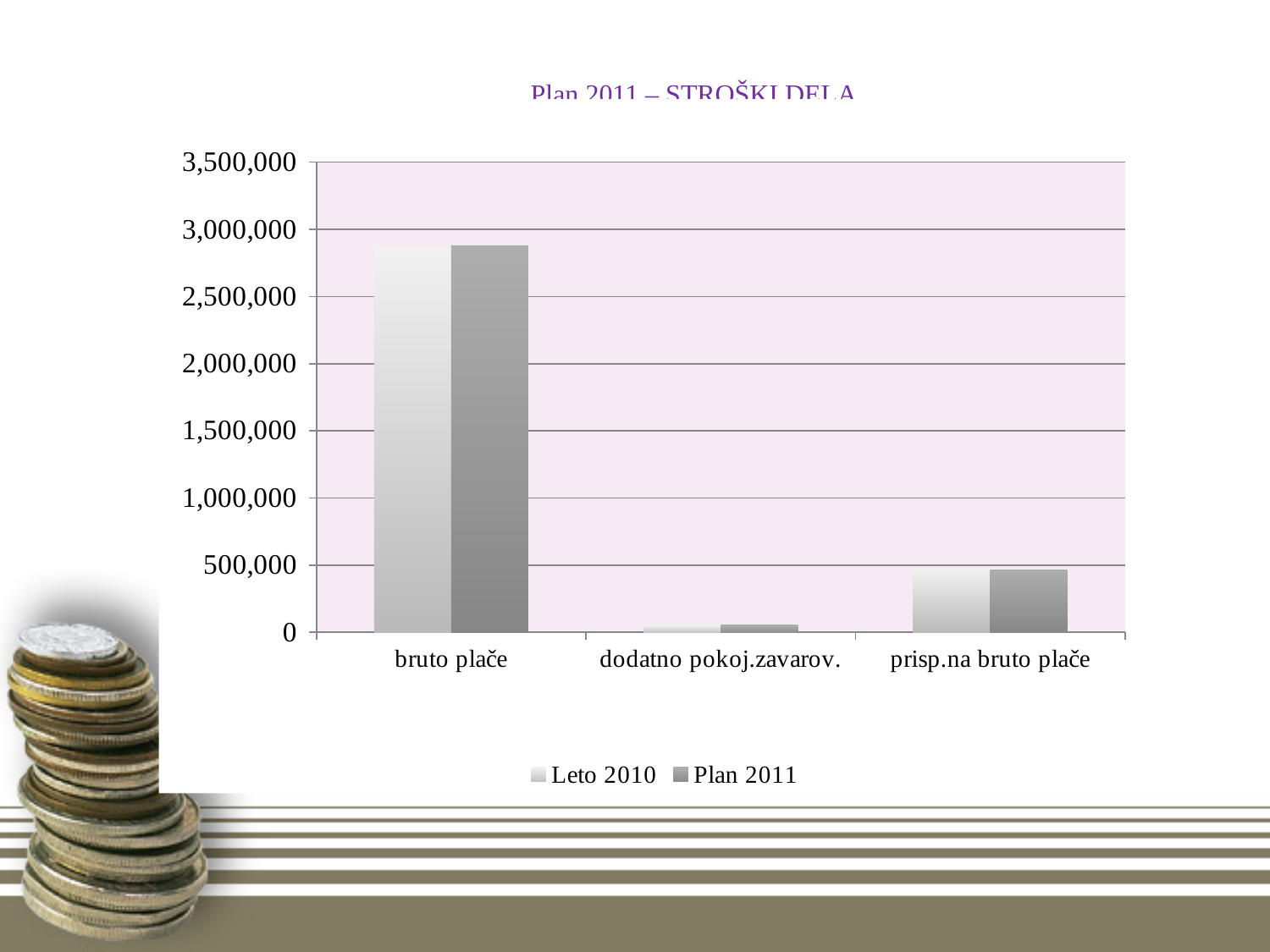

# Plan 2011 – STROŠKI DELA

### Chart

| Category | Leto 2010 | Plan 2011 |
|---|---|---|
| bruto plače | 2866454.13 | 2880000.0 |
| dodatno pokoj.zavarov. | 54248.57 | 54500.0 |
| prisp.na bruto plače | 463800.66 | 465980.52 |